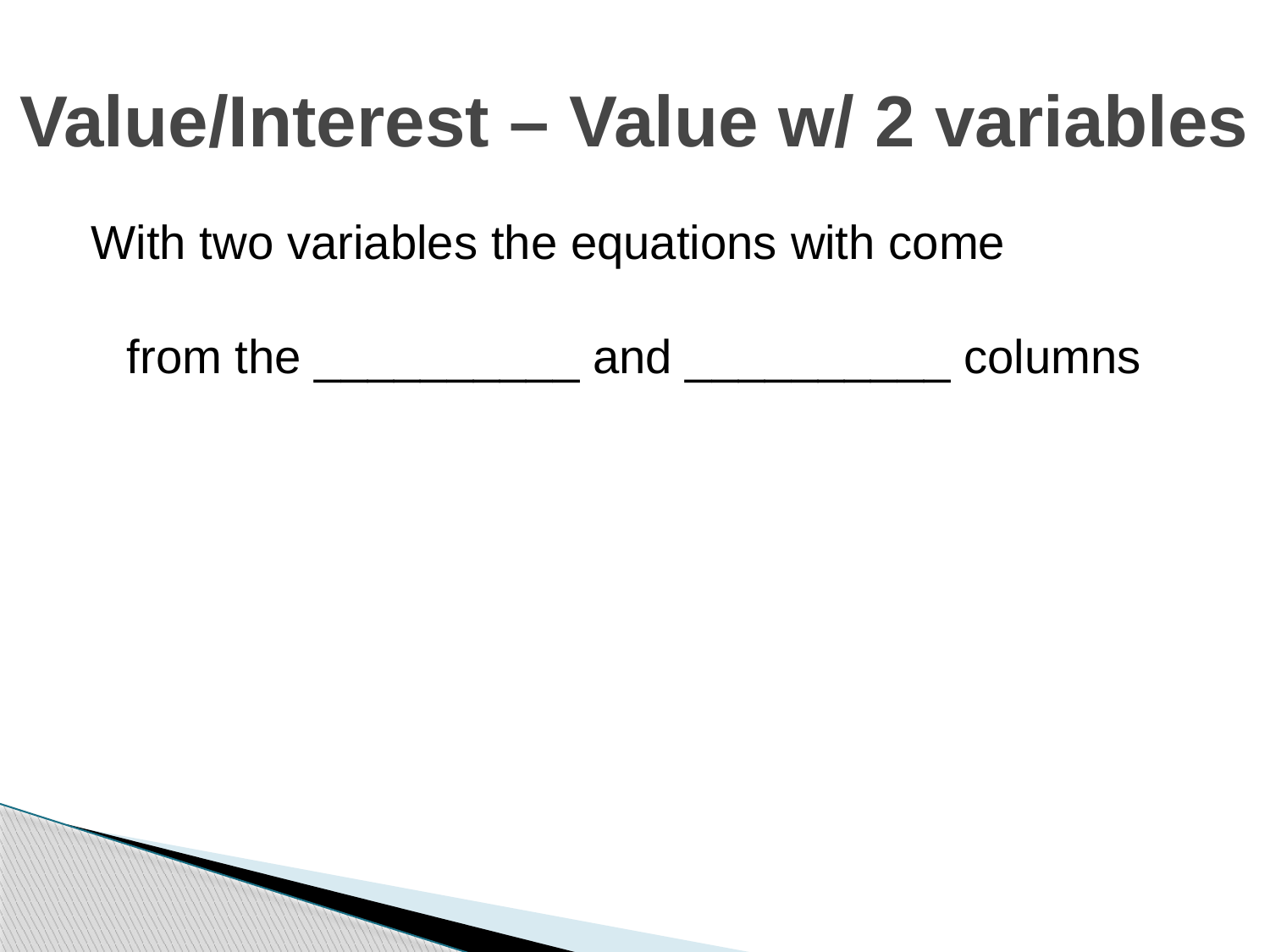

# Value/Interest – Value w/ 2 variables
With two variables the equations with come
from the __________ and __________ columns